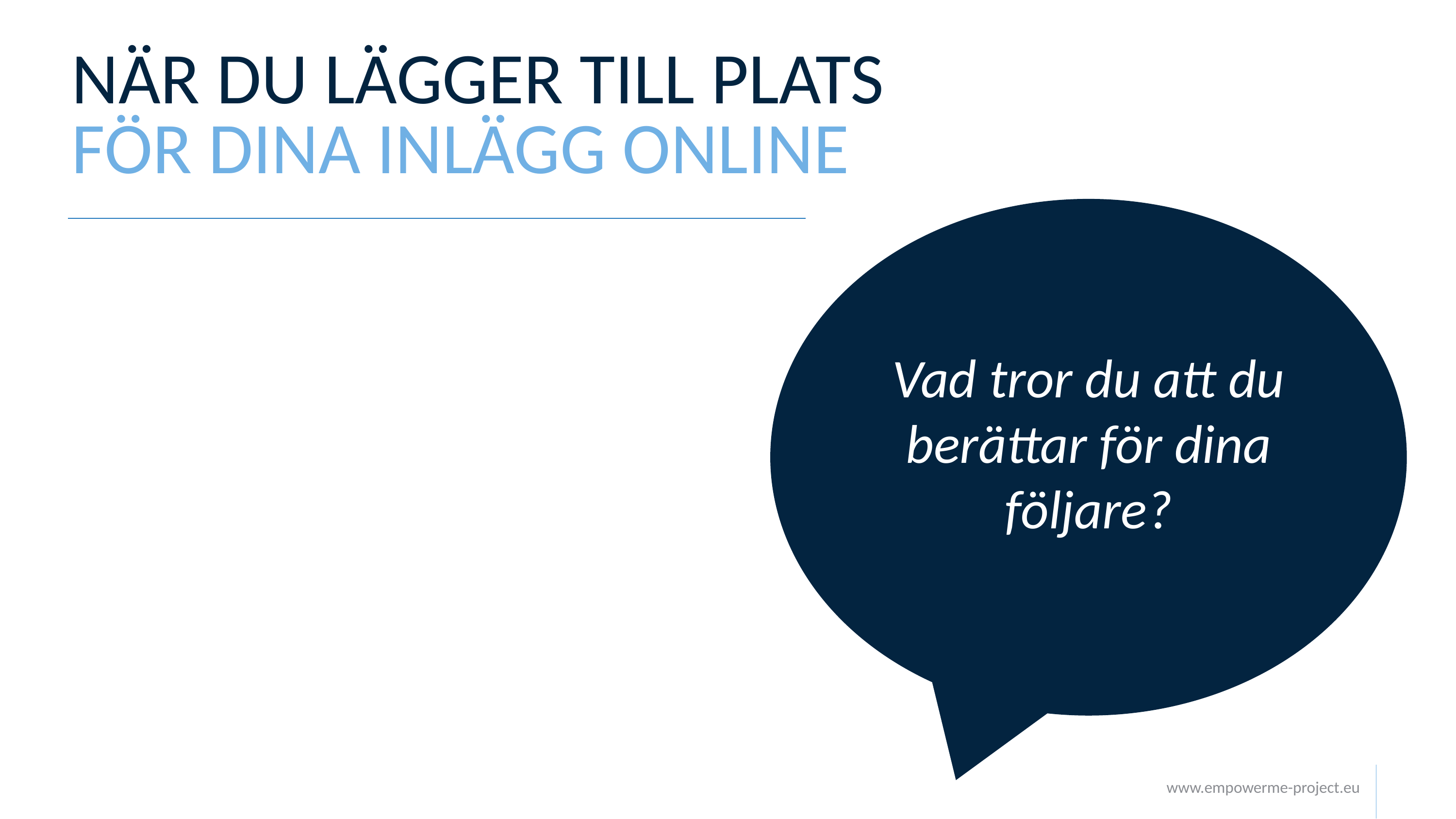

# NÄR DU LÄGGER TILL PLATS FÖR DINA INLÄGG ONLINE

Vad tror du att du berättar för dina följare?
www.empowerme-project.eu